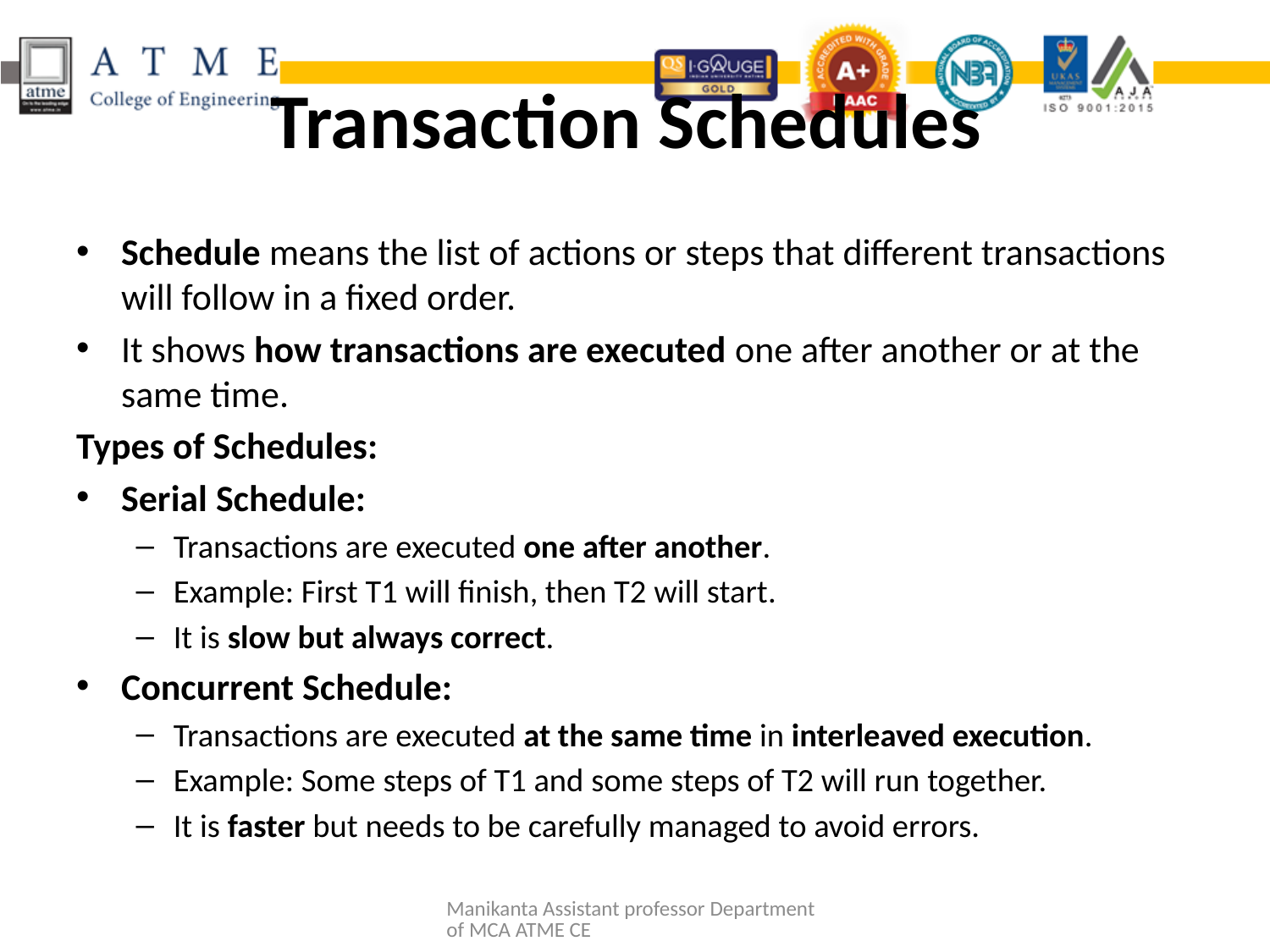

# Transaction Schedules
Schedule means the list of actions or steps that different transactions will follow in a fixed order.
It shows how transactions are executed one after another or at the same time.
Types of Schedules:
Serial Schedule:
Transactions are executed one after another.
Example: First T1 will finish, then T2 will start.
It is slow but always correct.
Concurrent Schedule:
Transactions are executed at the same time in interleaved execution.
Example: Some steps of T1 and some steps of T2 will run together.
It is faster but needs to be carefully managed to avoid errors.

Manikanta Assistant professor Department of MCA ATME CE